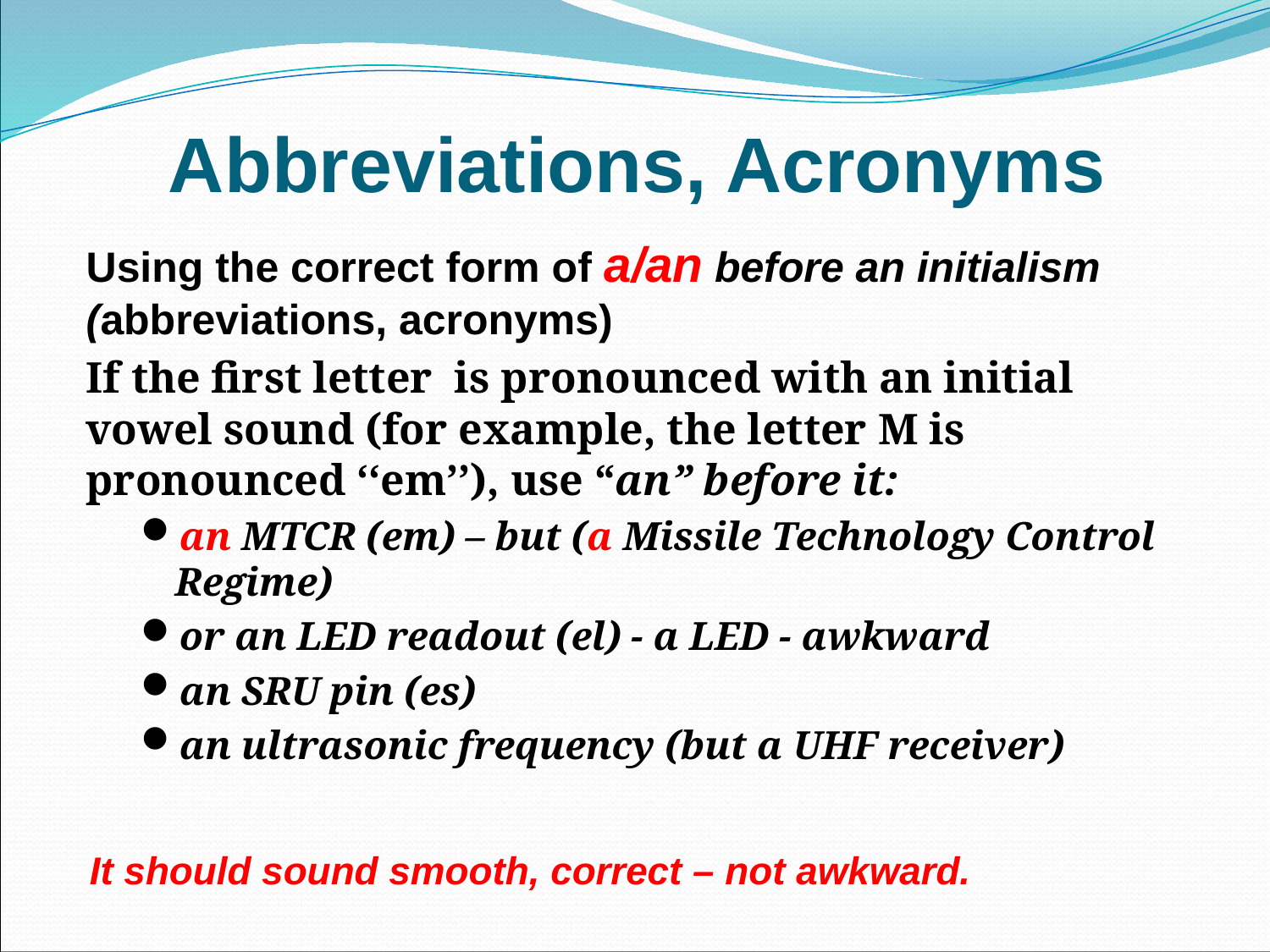

# Abbreviations, Acronyms
Using the correct form of a/an before an initialism (abbreviations, acronyms)
If the first letter  is pronounced with an initial vowel sound (for example, the letter M is pronounced ‘‘em’’), use “an” before it:
an MTCR (em) – but (a Missile Technology Control Regime)
or an LED readout (el) - a LED - awkward
an SRU pin (es)
an ultrasonic frequency (but a UHF receiver)

It should sound smooth, correct – not awkward.